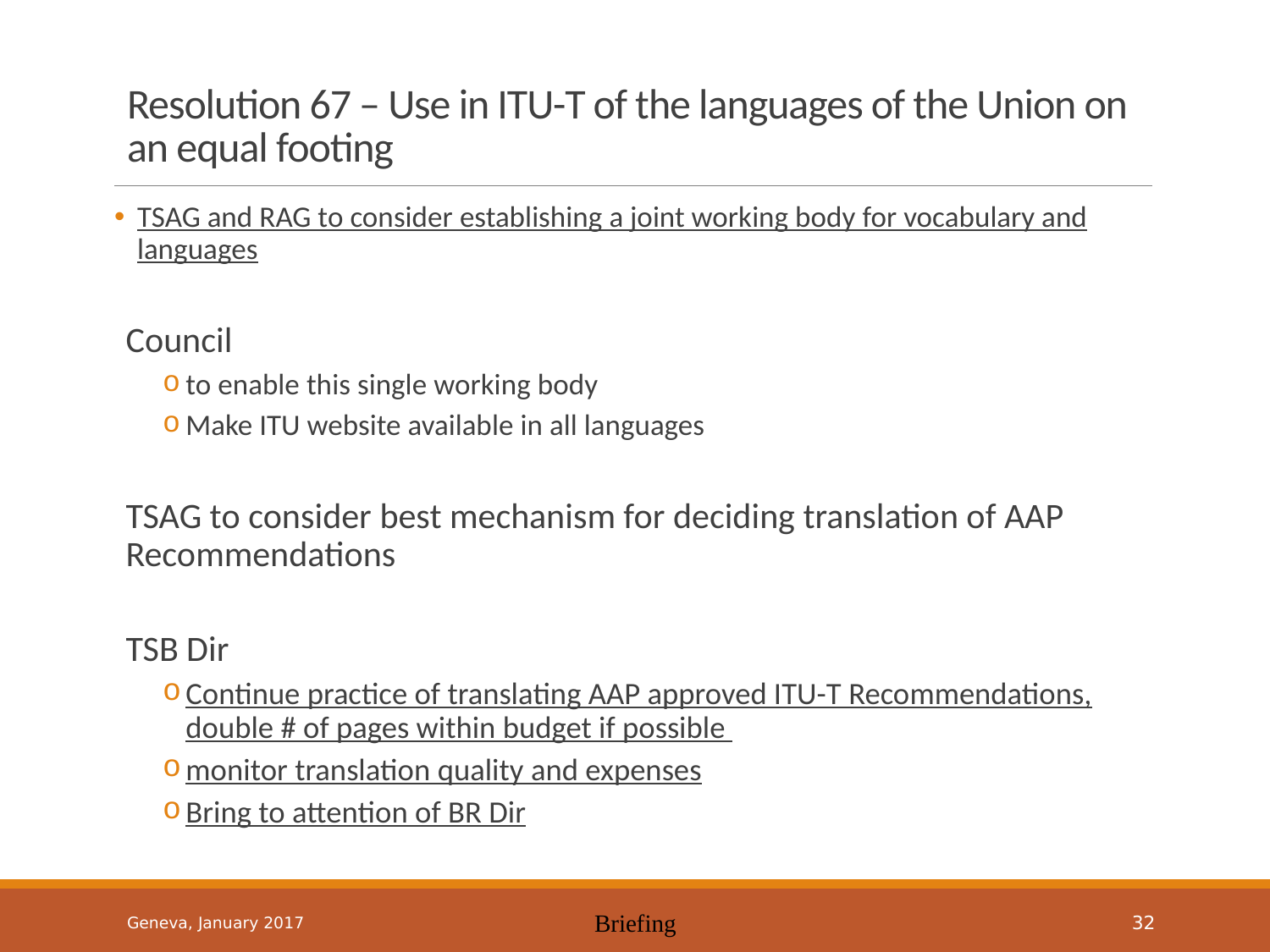

# Resolution 67 – Use in ITU-T of the languages of the Union on an equal footing
TSAG and RAG to consider establishing a joint working body for vocabulary and languages

Council
to enable this single working body
Make ITU website available in all languages

TSAG to consider best mechanism for deciding translation of AAP Recommendations

TSB Dir
Continue practice of translating AAP approved ITU-T Recommendations, double # of pages within budget if possible
monitor translation quality and expenses
Bring to attention of BR Dir
Geneva, January 2017
Briefing
32